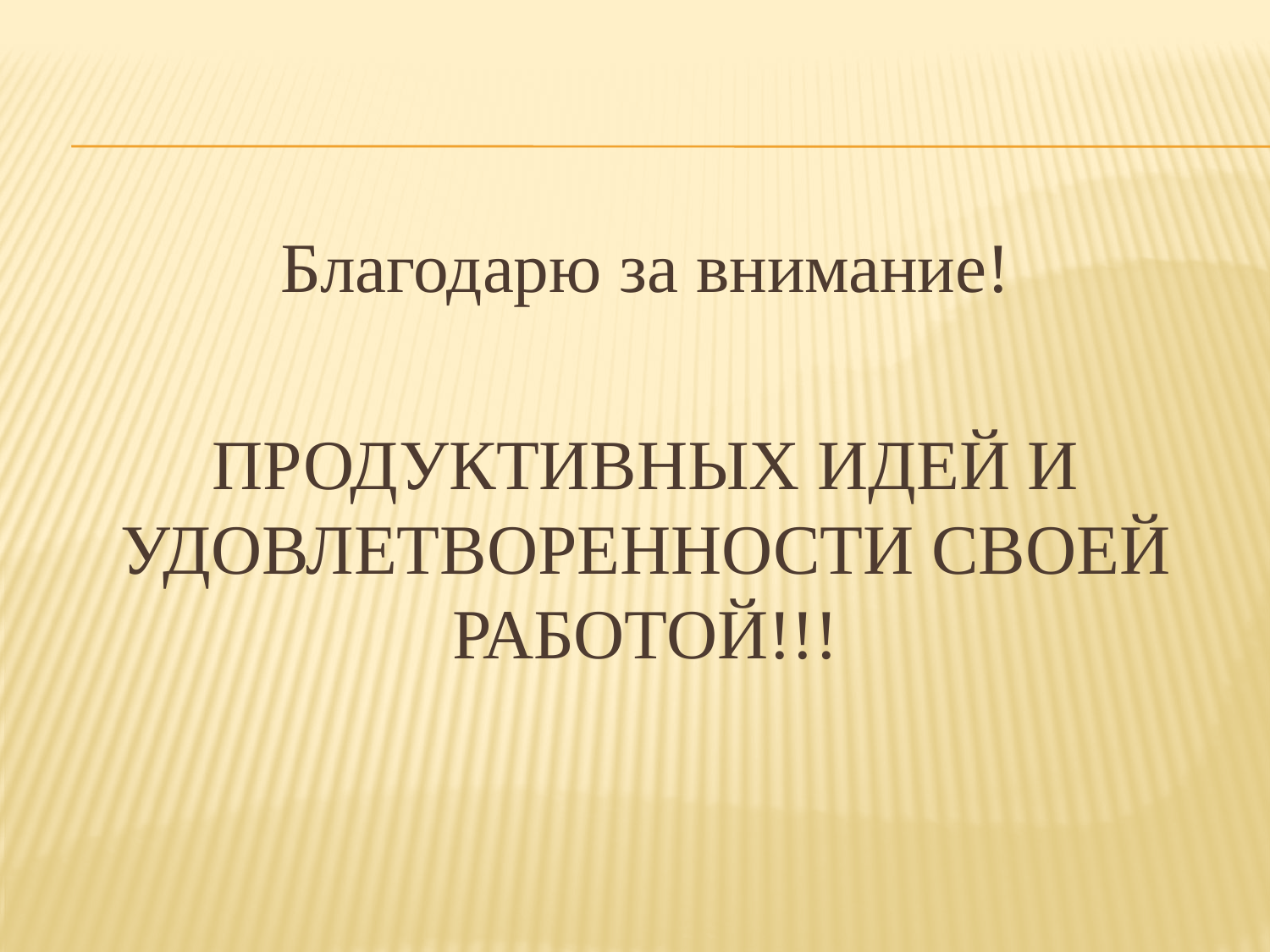

Благодарю за внимание!

ПРОДУКТИВНЫХ ИДЕЙ И УДОВЛЕТВОРЕННОСТИ СВОЕЙ РАБОТОЙ!!!